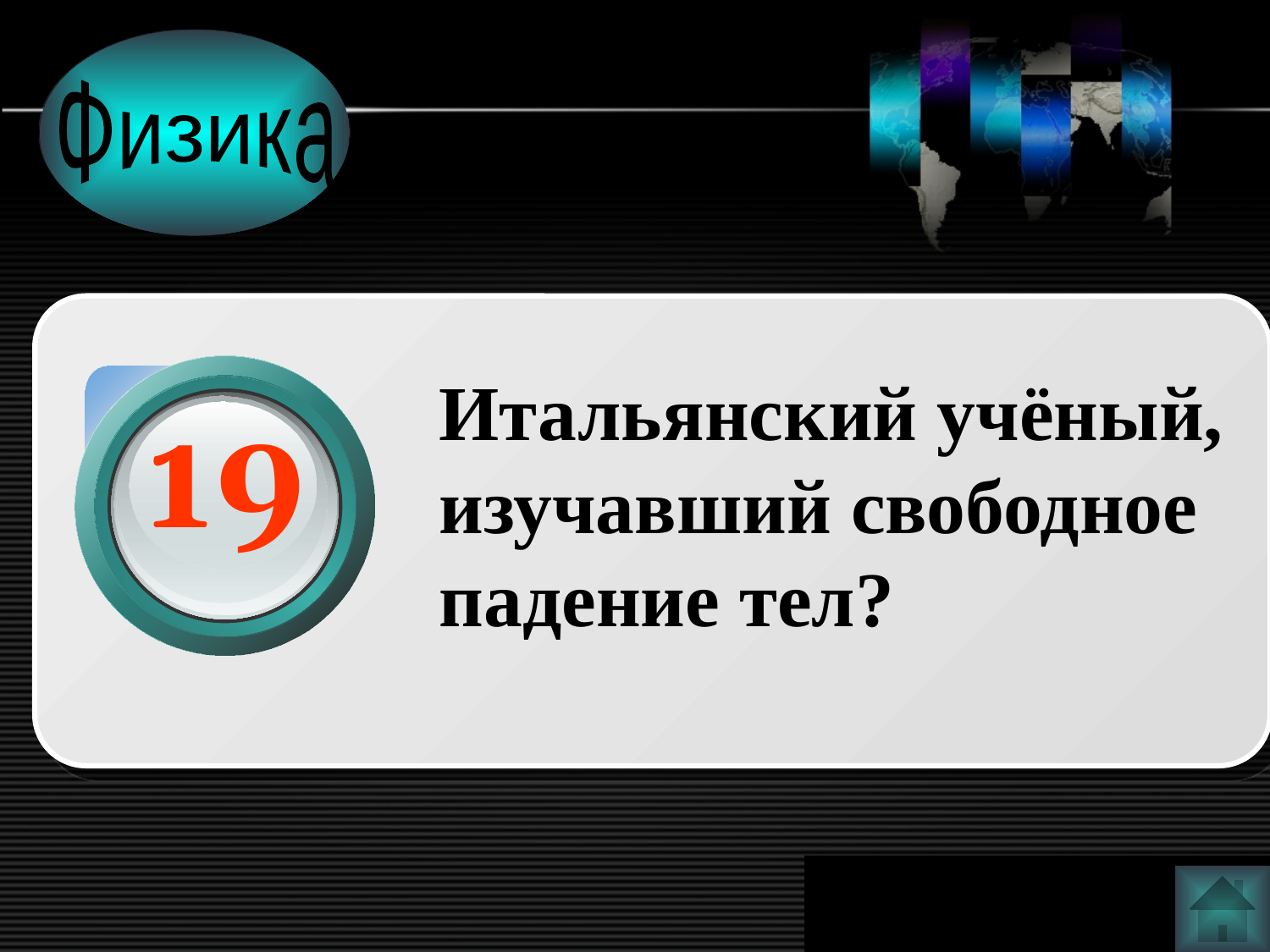

Физика

19

Итальянский учёный, изучавший свободное падение тел?

www.themegallery.com